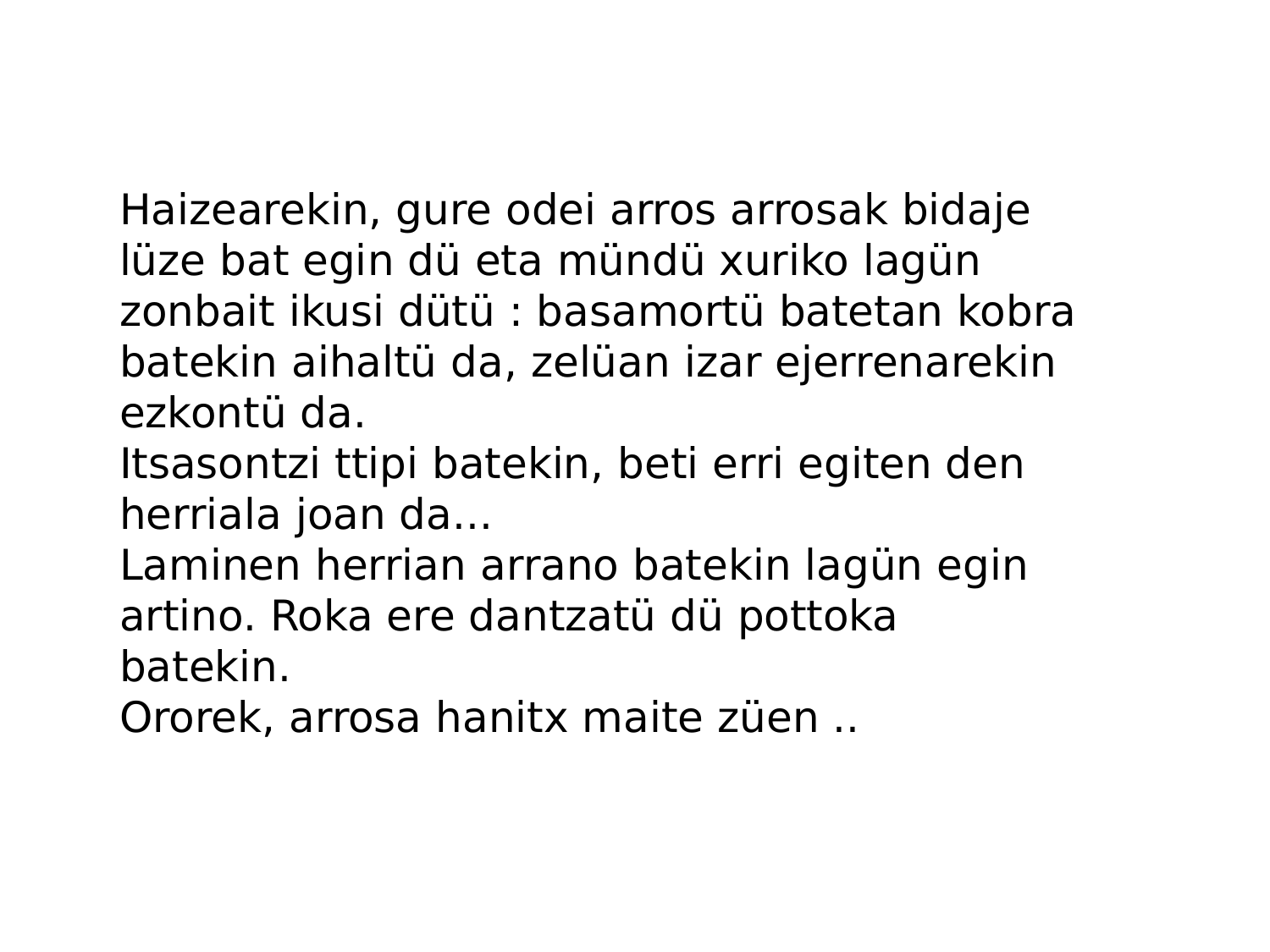

Haizearekin, gure odei arros arrosak bidaje lüze bat egin dü eta mündü xuriko lagün zonbait ikusi dütü : basamortü batetan kobra batekin aihaltü da, zelüan izar ejerrenarekin ezkontü da.
Itsasontzi ttipi batekin, beti erri egiten den herriala joan da...
Laminen herrian arrano batekin lagün egin artino. Roka ere dantzatü dü pottoka batekin.
Ororek, arrosa hanitx maite züen ..